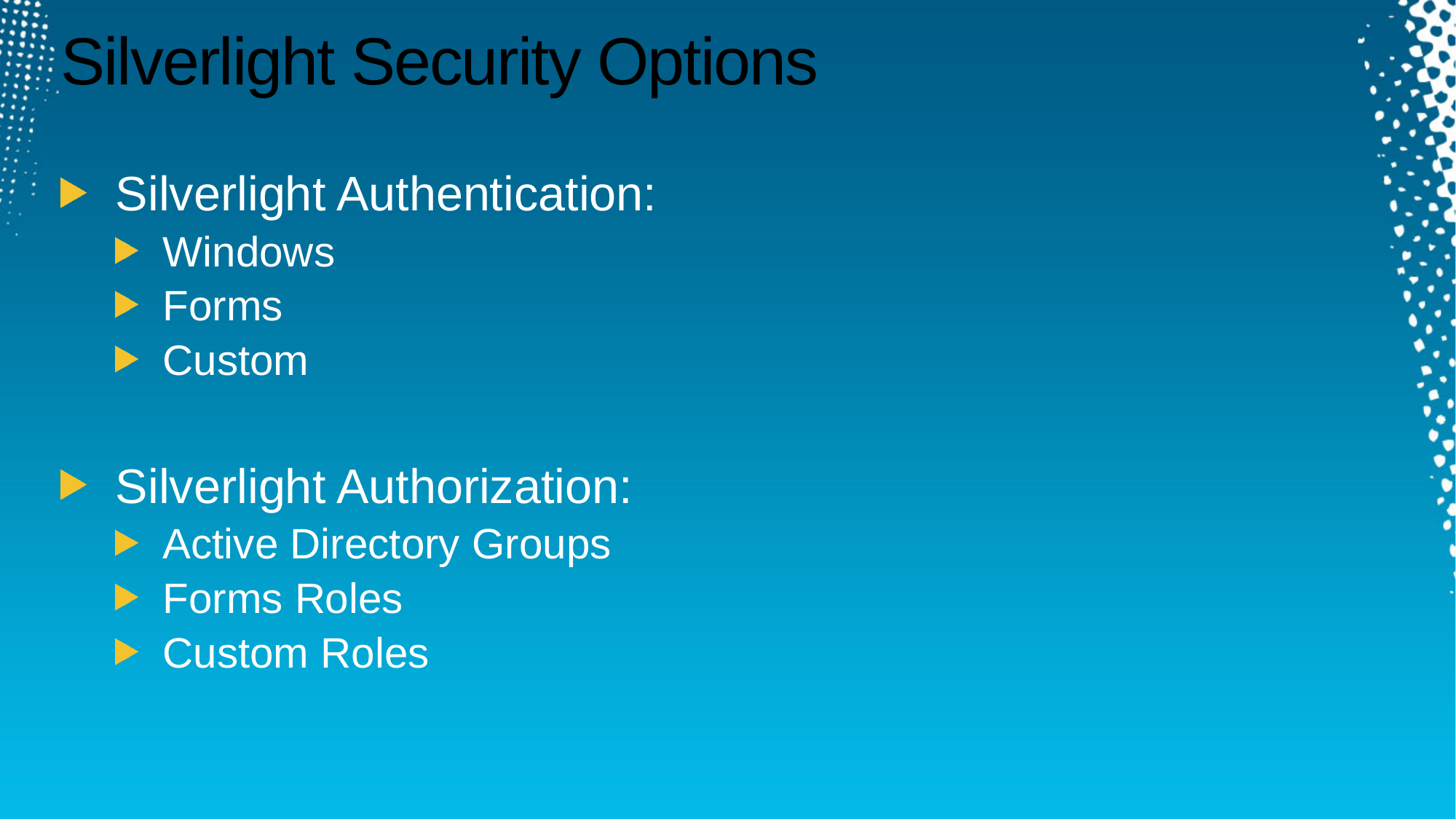

# Silverlight Security Options
Silverlight Authentication:
Windows
Forms
Custom

Silverlight Authorization:
Active Directory Groups
Forms Roles
Custom Roles